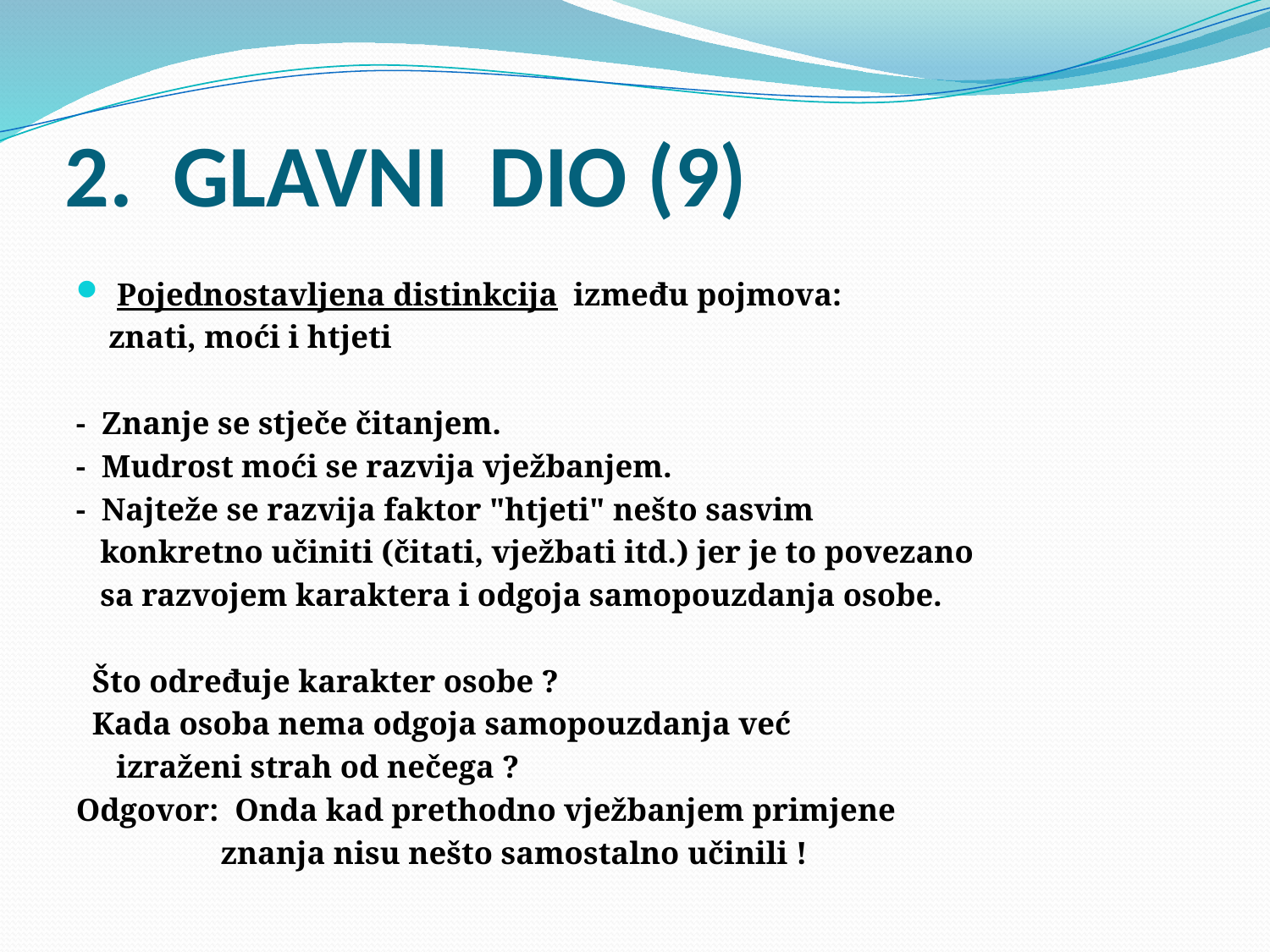

# 2.  GLAVNI  DIO (9)
 Pojednostavljena distinkcija  između pojmova:
	znati, moći i htjeti

-  Znanje se stječe čitanjem.
-  Mudrost moći se razvija vježbanjem.
-  Najteže se razvija faktor "htjeti" nešto sasvim
   konkretno učiniti (čitati, vježbati itd.) jer je to povezano
   sa razvojem karaktera i odgoja samopouzdanja osobe.

  Što određuje karakter osobe ?
  Kada osoba nema odgoja samopouzdanja već
     izraženi strah od nečega ?
Odgovor:  Onda kad prethodno vježbanjem primjene
                  znanja nisu nešto samostalno učinili !